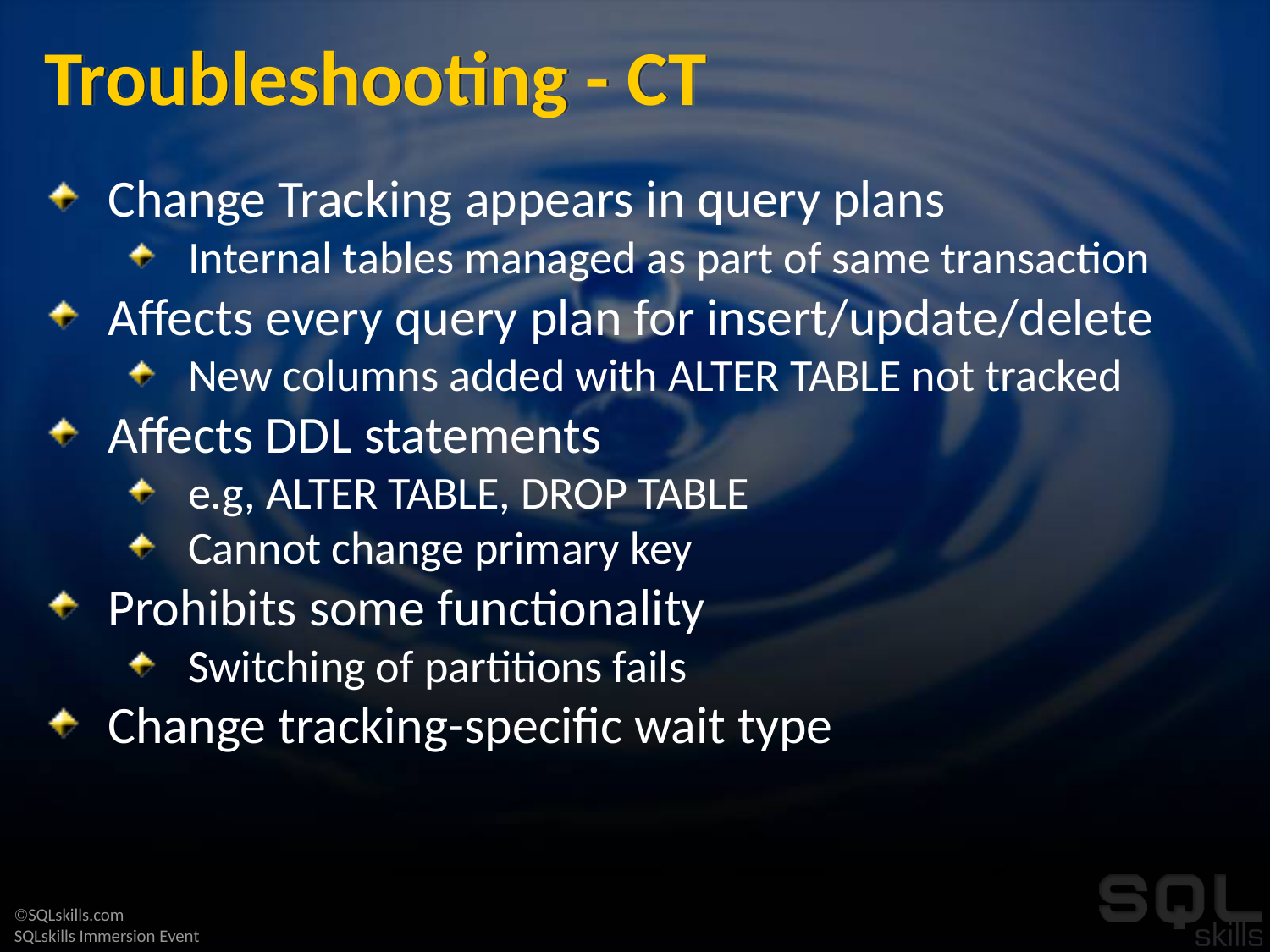

# Troubleshooting - CT
Change Tracking appears in query plans
Internal tables managed as part of same transaction
Affects every query plan for insert/update/delete
New columns added with ALTER TABLE not tracked
Affects DDL statements
e.g, ALTER TABLE, DROP TABLE
Cannot change primary key
Prohibits some functionality
Switching of partitions fails
Change tracking-specific wait type